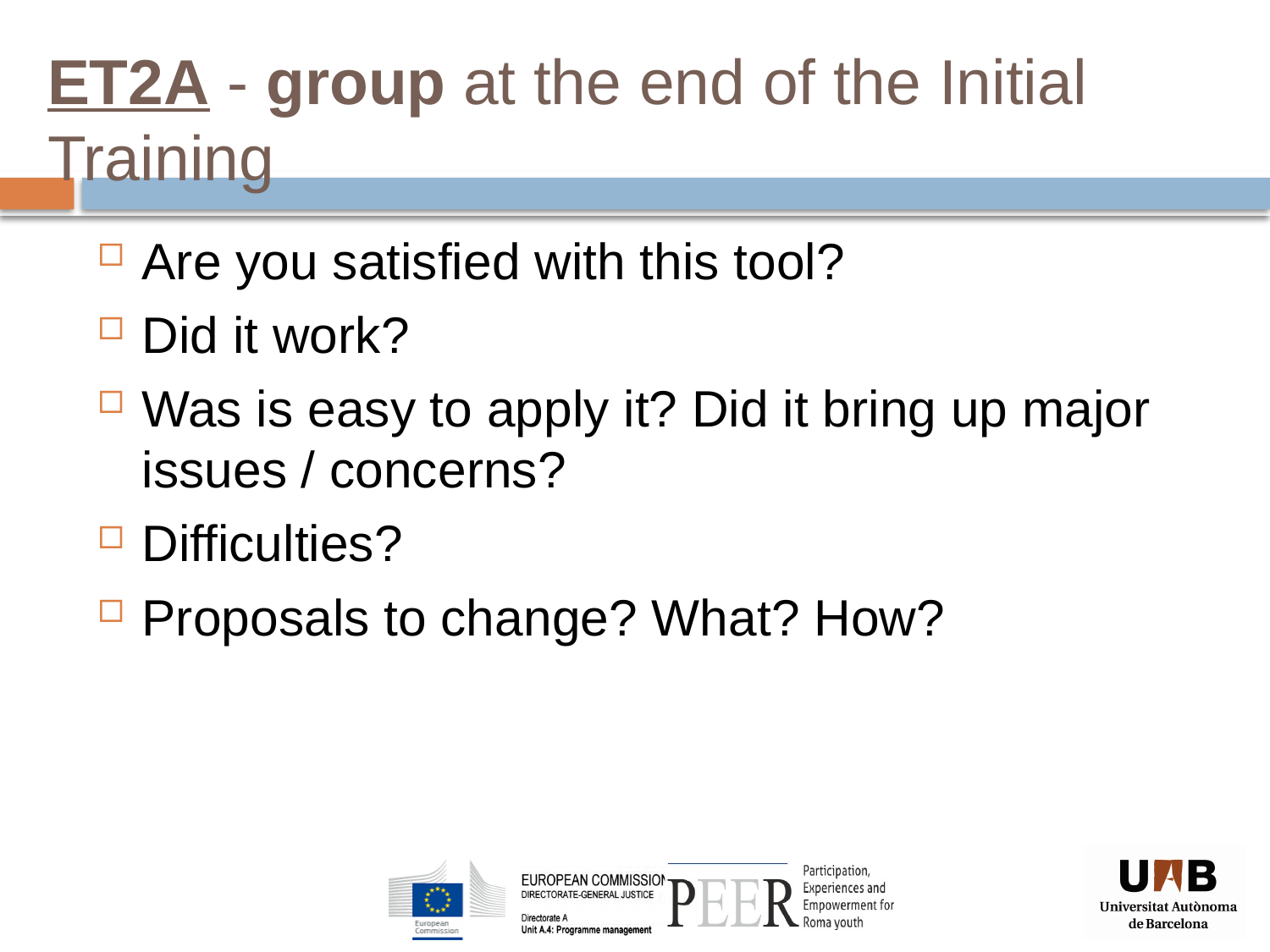

# ET2A - group at the end of the Initial Training
Are you satisfied with this tool?
Did it work?
Was is easy to apply it? Did it bring up major issues / concerns?
Difficulties?
Proposals to change? What? How?